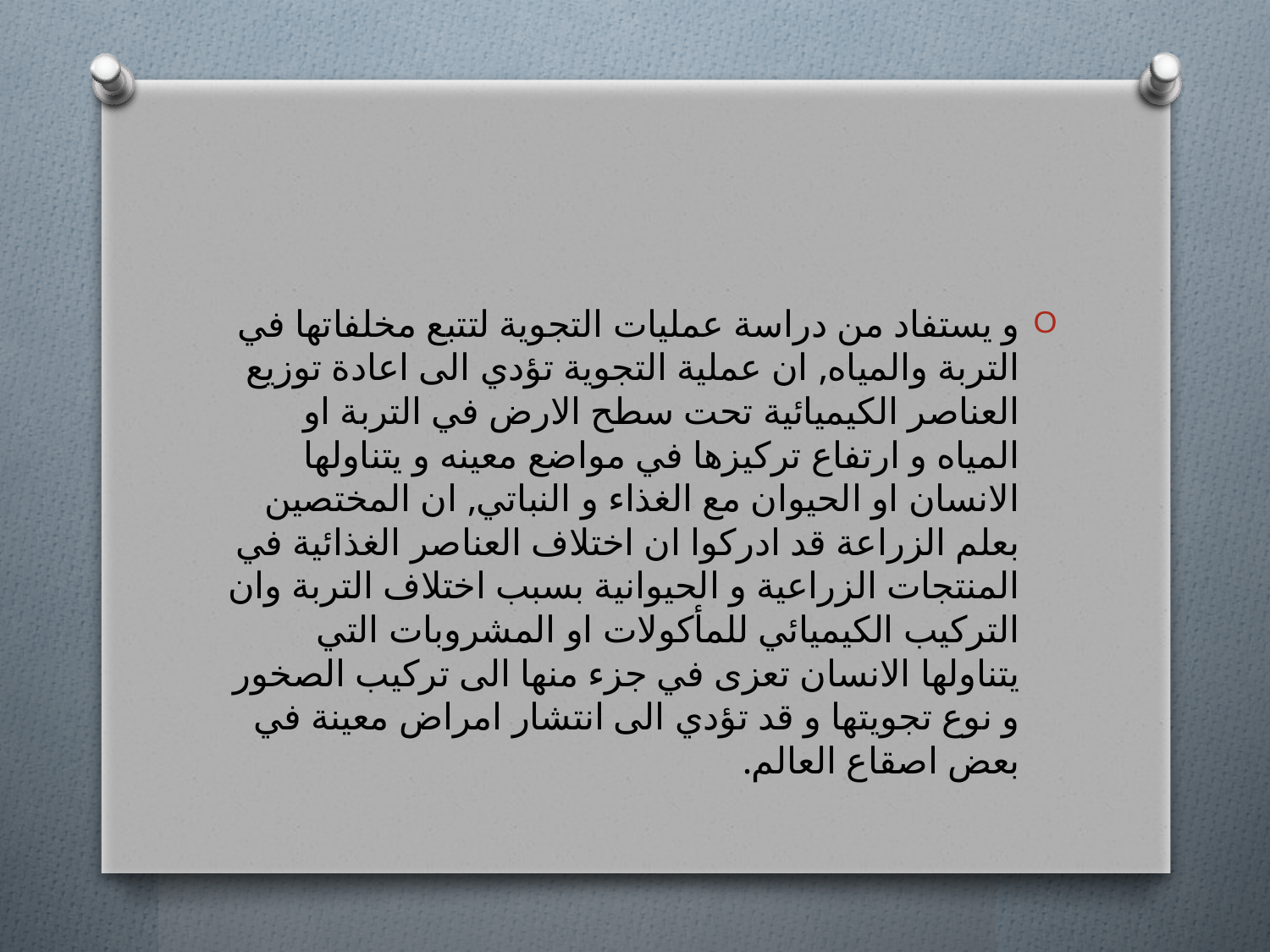

و يستفاد من دراسة عمليات التجوية لتتبع مخلفاتها في التربة والمياه, ان عملية التجوية تؤدي الى اعادة توزيع العناصر الكيميائية تحت سطح الارض في التربة او المياه و ارتفاع تركيزها في مواضع معينه و يتناولها الانسان او الحيوان مع الغذاء و النباتي, ان المختصين بعلم الزراعة قد ادركوا ان اختلاف العناصر الغذائية في المنتجات الزراعية و الحيوانية بسبب اختلاف التربة وان التركيب الكيميائي للمأكولات او المشروبات التي يتناولها الانسان تعزى في جزء منها الى تركيب الصخور و نوع تجويتها و قد تؤدي الى انتشار امراض معينة في بعض اصقاع العالم.